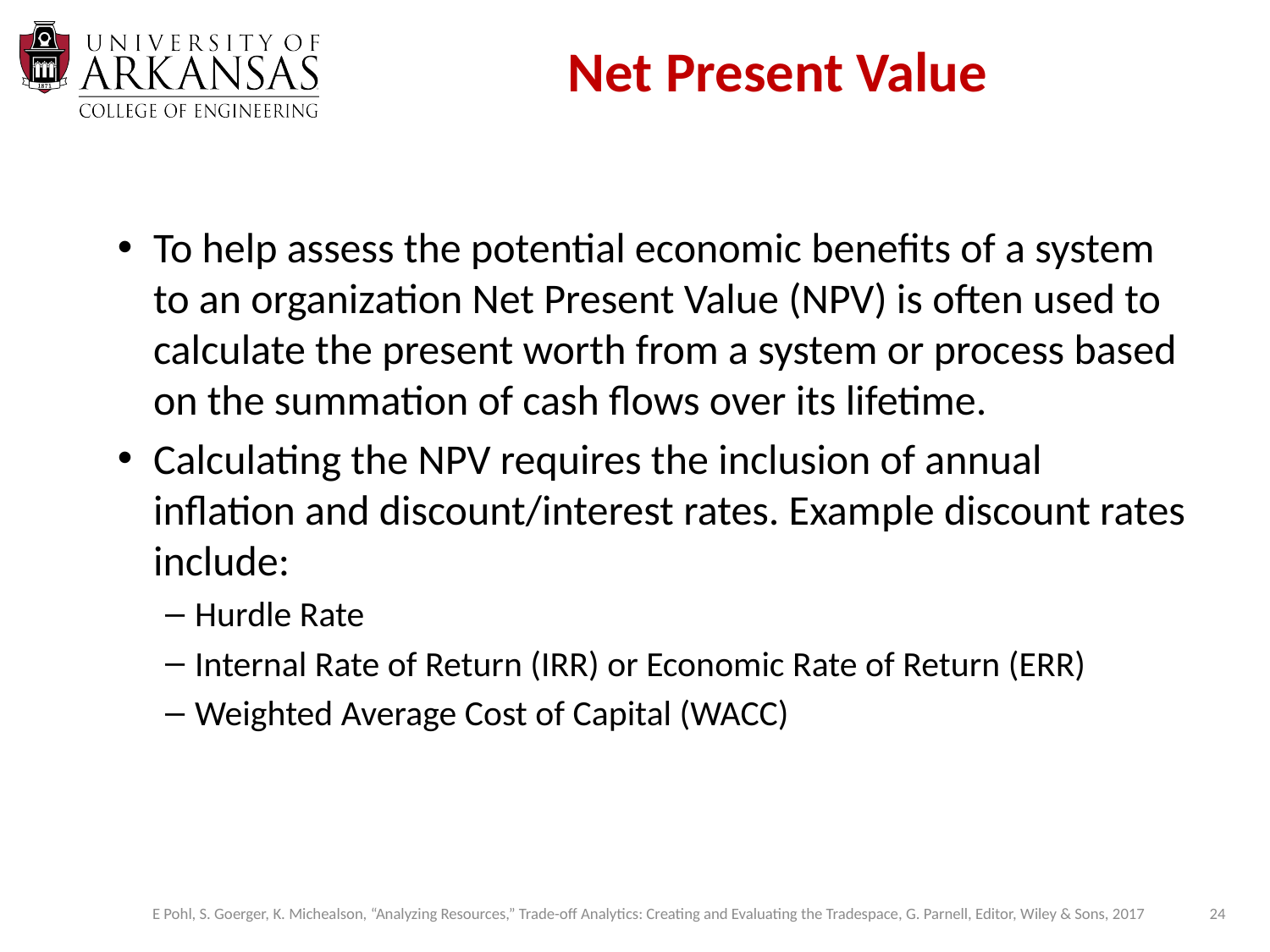

# Net Present Value
To help assess the potential economic benefits of a system to an organization Net Present Value (NPV) is often used to calculate the present worth from a system or process based on the summation of cash flows over its lifetime.
Calculating the NPV requires the inclusion of annual inflation and discount/interest rates. Example discount rates include:
Hurdle Rate
Internal Rate of Return (IRR) or Economic Rate of Return (ERR)
Weighted Average Cost of Capital (WACC)
24
E Pohl, S. Goerger, K. Michealson, “Analyzing Resources,” Trade-off Analytics: Creating and Evaluating the Tradespace, G. Parnell, Editor, Wiley & Sons, 2017